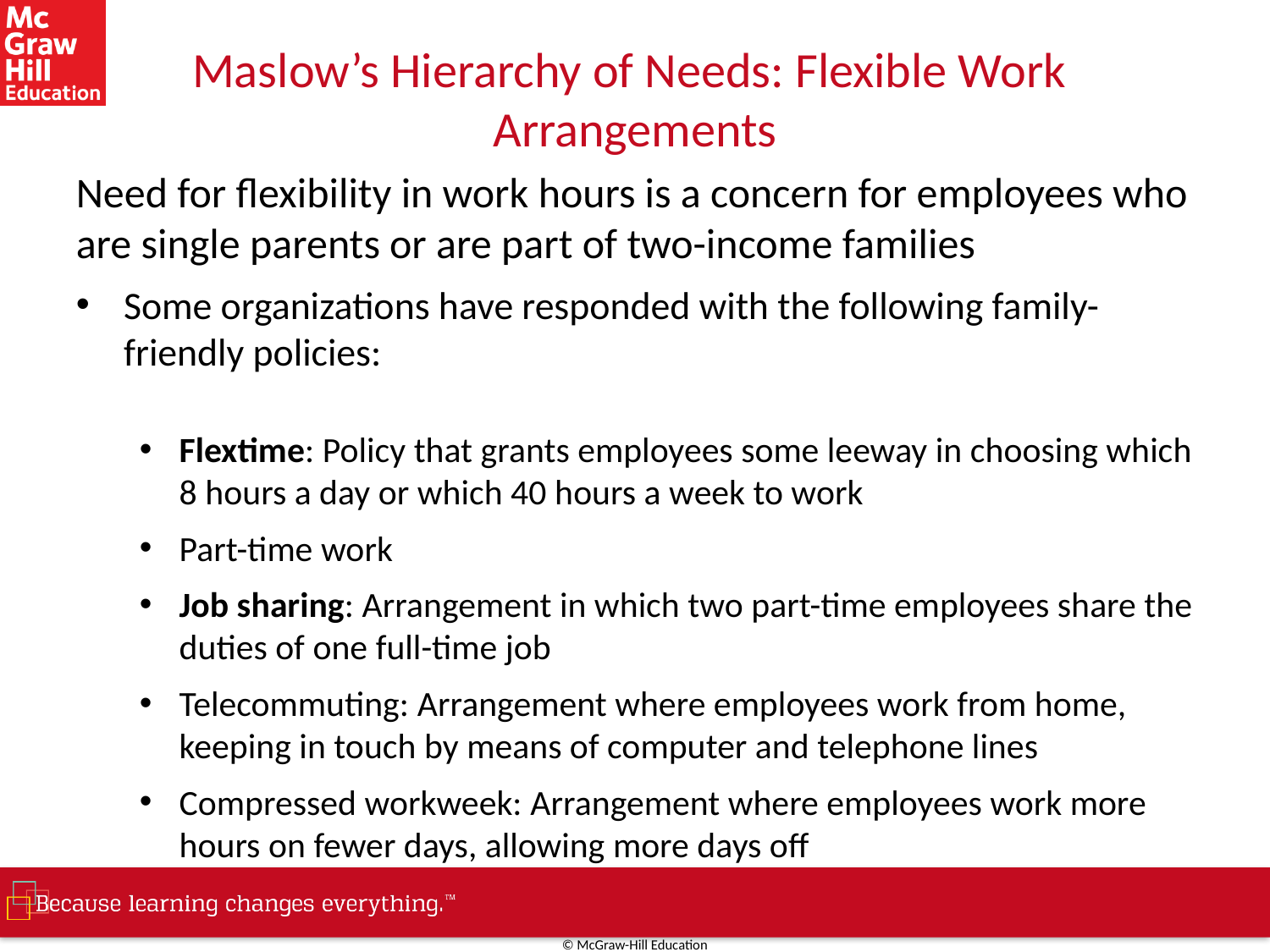

# Maslow’s Hierarchy of Needs: Flexible Work Arrangements
Need for flexibility in work hours is a concern for employees who are single parents or are part of two-income families
Some organizations have responded with the following family-friendly policies:

Flextime: Policy that grants employees some leeway in choosing which 8 hours a day or which 40 hours a week to work
Part-time work
Job sharing: Arrangement in which two part-time employees share the duties of one full-time job
Telecommuting: Arrangement where employees work from home, keeping in touch by means of computer and telephone lines
Compressed workweek: Arrangement where employees work more hours on fewer days, allowing more days off